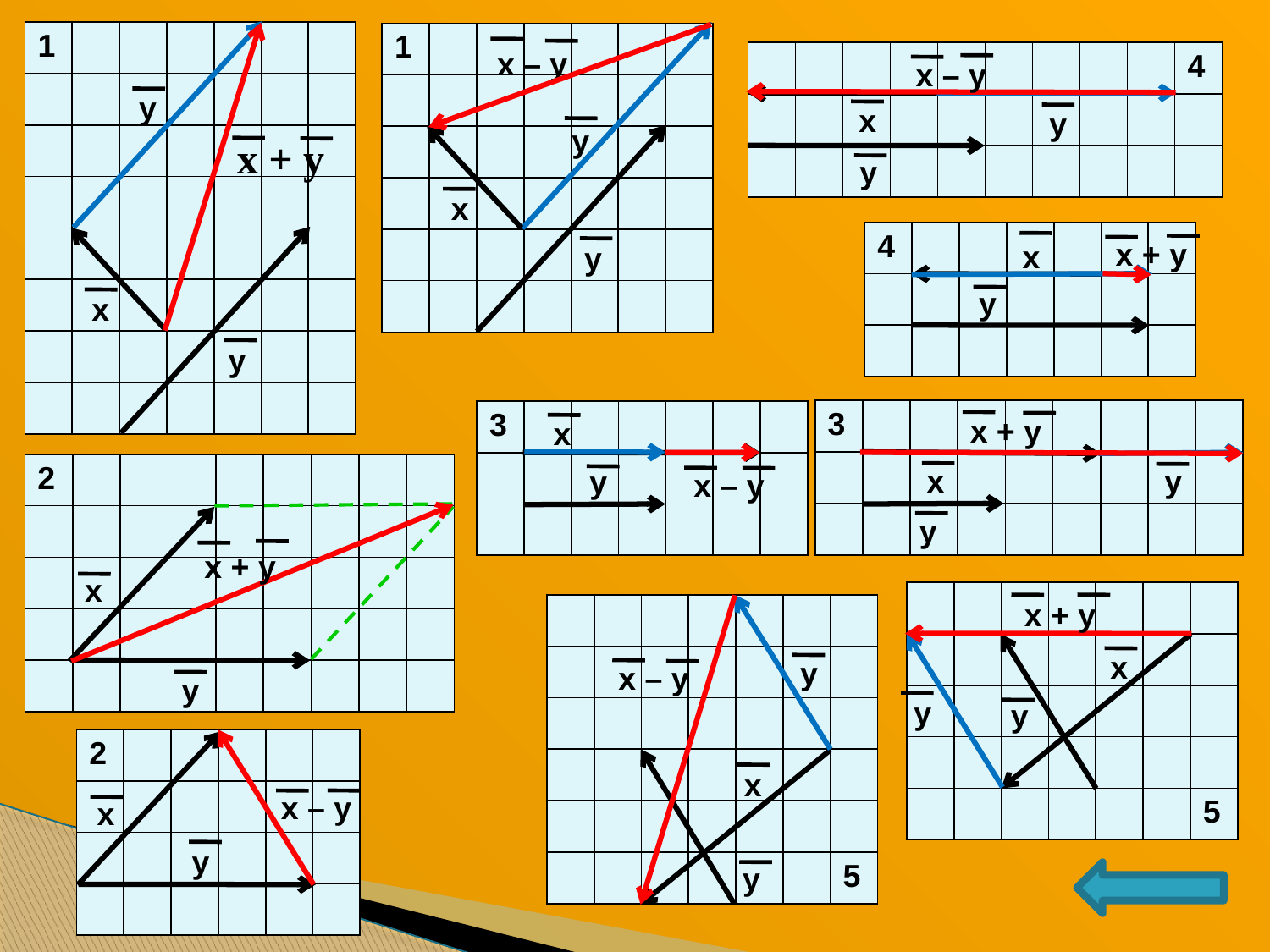

| 1 |  |  |  |  |  |  |
| --- | --- | --- | --- | --- | --- | --- |
|  |  |  |  |  |  |  |
|  |  |  |  |  |  |  |
|  |  |  |  |  |  |  |
|  |  |  |  |  |  |  |
|  |  |  |  |  |  |  |
|  |  |  |  |  |  |  |
|  |  |  |  |  |  |  |
| 1 |  |  |  |  |  |  |
| --- | --- | --- | --- | --- | --- | --- |
|  |  |  |  |  |  |  |
|  |  |  |  |  |  |  |
|  |  |  |  |  |  |  |
|  |  |  |  |  |  |  |
|  |  |  |  |  |  |  |
   x – y
|  |  |  |  |  |  |  |  |  | 4 |
| --- | --- | --- | --- | --- | --- | --- | --- | --- | --- |
|  |  |  |  |  |  |  |  |  |  |
|  |  |  |  |  |  |  |  |  |  |
x – y
y
x
y
y
 x + y
y
x
| 4 |  |  |  |  |  |  |
| --- | --- | --- | --- | --- | --- | --- |
|  |  |  |  |  |  |  |
|  |  |  |  |  |  |  |
x + y
x
y
y
x
y
| 3 |  |  |  |  |  |  |  |  |
| --- | --- | --- | --- | --- | --- | --- | --- | --- |
|  |  |  |  |  |  |  |  |  |
|  |  |  |  |  |  |  |  |  |
| 3 |  |  |  |  |  |  |
| --- | --- | --- | --- | --- | --- | --- |
|  |  |  |  |  |  |  |
|  |  |  |  |  |  |  |
x + y
x
| 2 |  |  |  |  |  |  |  |  |
| --- | --- | --- | --- | --- | --- | --- | --- | --- |
|  |  |  |  |  |  |  |  |  |
|  |  |  |  |  |  |  |  |  |
|  |  |  |  |  |  |  |  |  |
|  |  |  |  |  |  |  |  |  |
y
x
y
 x – y
y
x + y
x
|  |  |  |  |  |  |  |
| --- | --- | --- | --- | --- | --- | --- |
|  |  |  |  |  |  |  |
|  |  |  |  |  |  |  |
|  |  |  |  |  |  |  |
|  |  |  |  |  |  | 5 |
x + y
|  |  |  |  |  |  |  |
| --- | --- | --- | --- | --- | --- | --- |
|  |  |  |  |  |  |  |
|  |  |  |  |  |  |  |
|  |  |  |  |  |  |  |
|  |  |  |  |  |  |  |
|  |  |  |  |  |  | 5 |
x
y
x – y
y
y
y
| 2 |  |  |  |  |  |
| --- | --- | --- | --- | --- | --- |
|  |  |  |  |  |  |
|  |  |  |  |  |  |
|  |  |  |  |  |  |
x
x – y
x
y
y